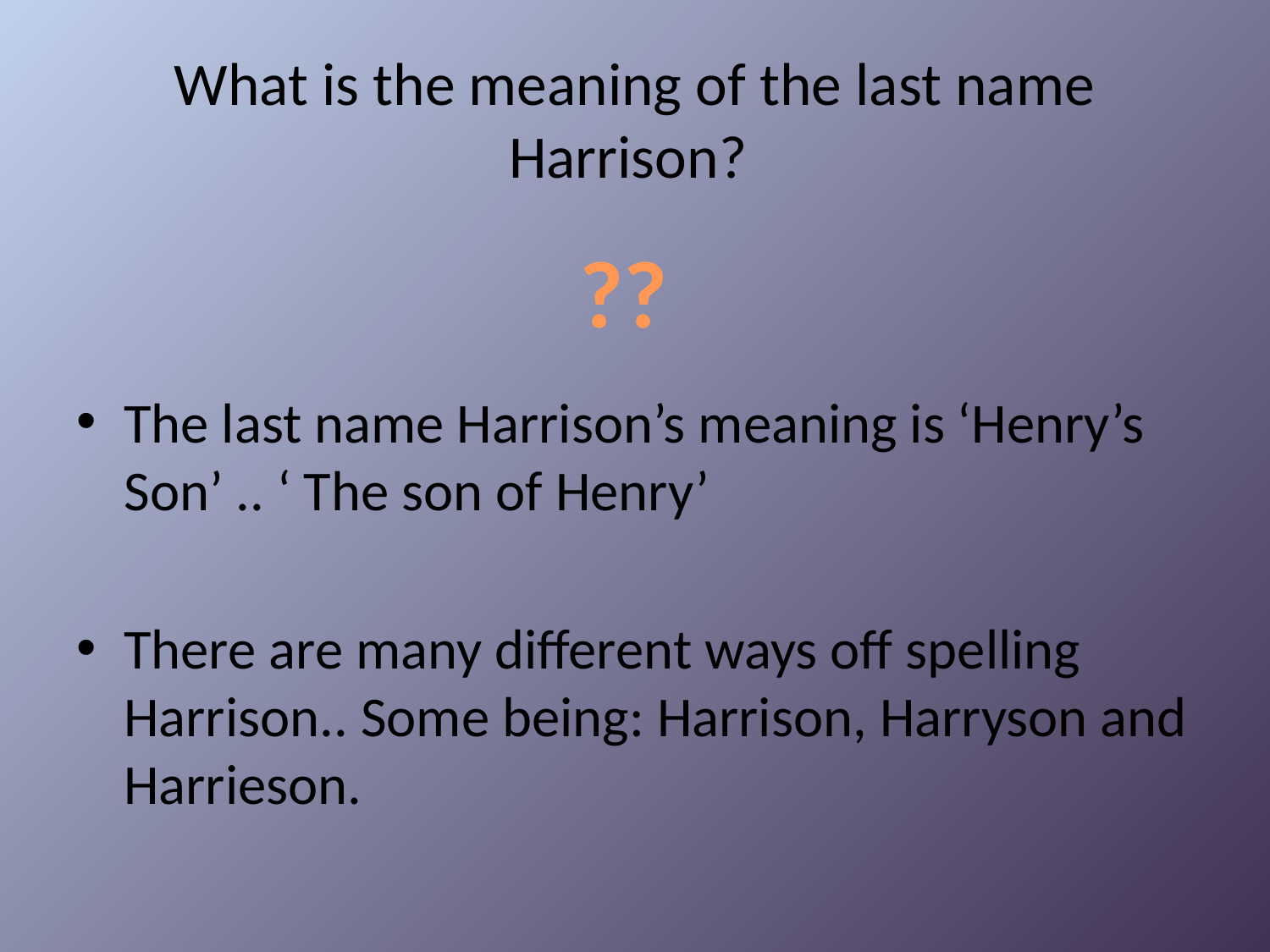

# What is the meaning of the last name Harrison?

The last name Harrison’s meaning is ‘Henry’s Son’ .. ‘ The son of Henry’

There are many different ways off spelling Harrison.. Some being: Harrison, Harryson and Harrieson.
??